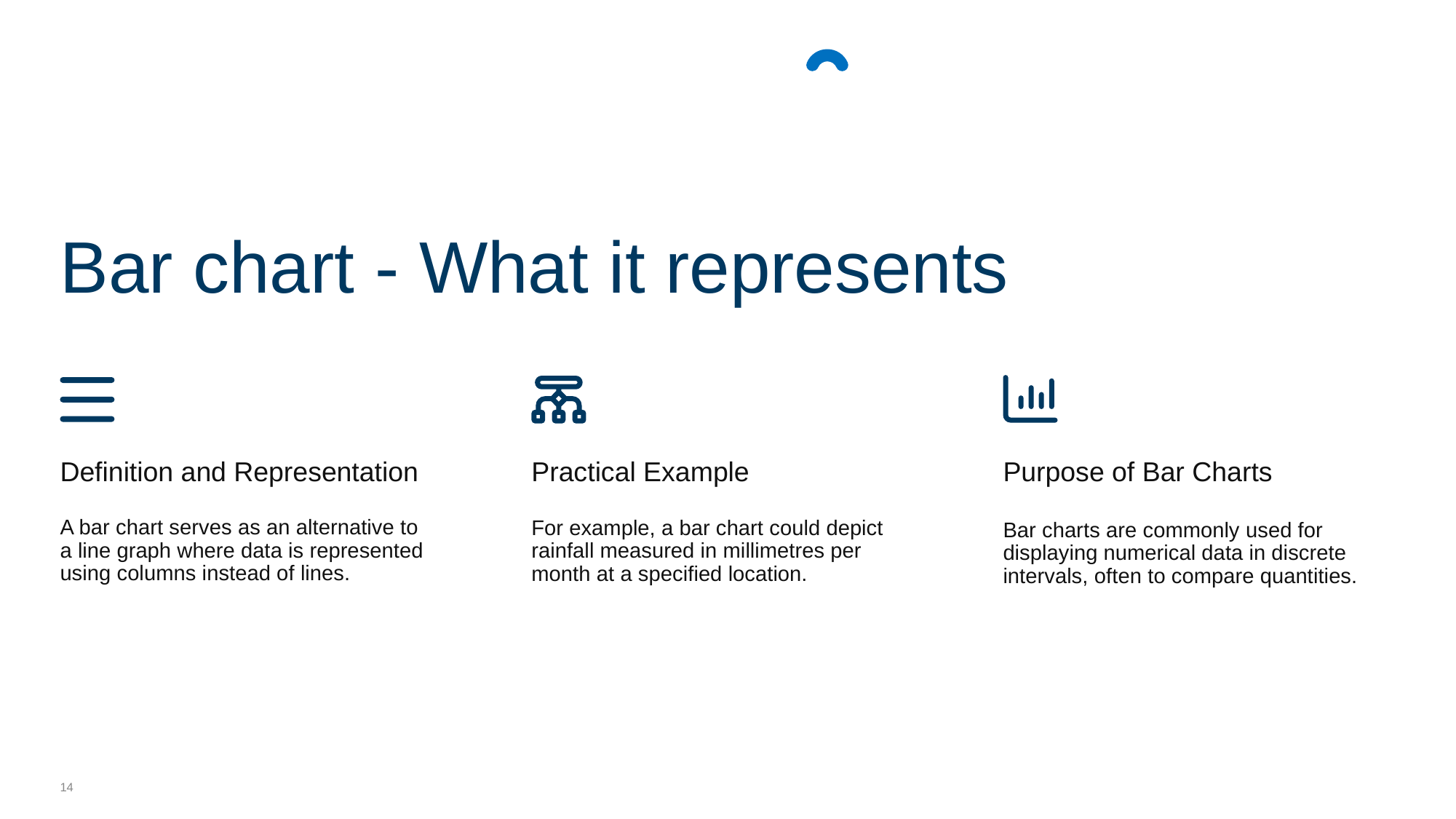

Bar chart - What it represents

Practical Example
Purpose of Bar Charts
Definition and Representation
A bar chart serves as an alternative to  a line graph where data is represented using columns instead of lines.
For example, a bar chart could depict rainfall measured in millimetres per month at a specified location.
Bar charts are commonly used for displaying numerical data in discrete intervals, often to compare quantities.
14